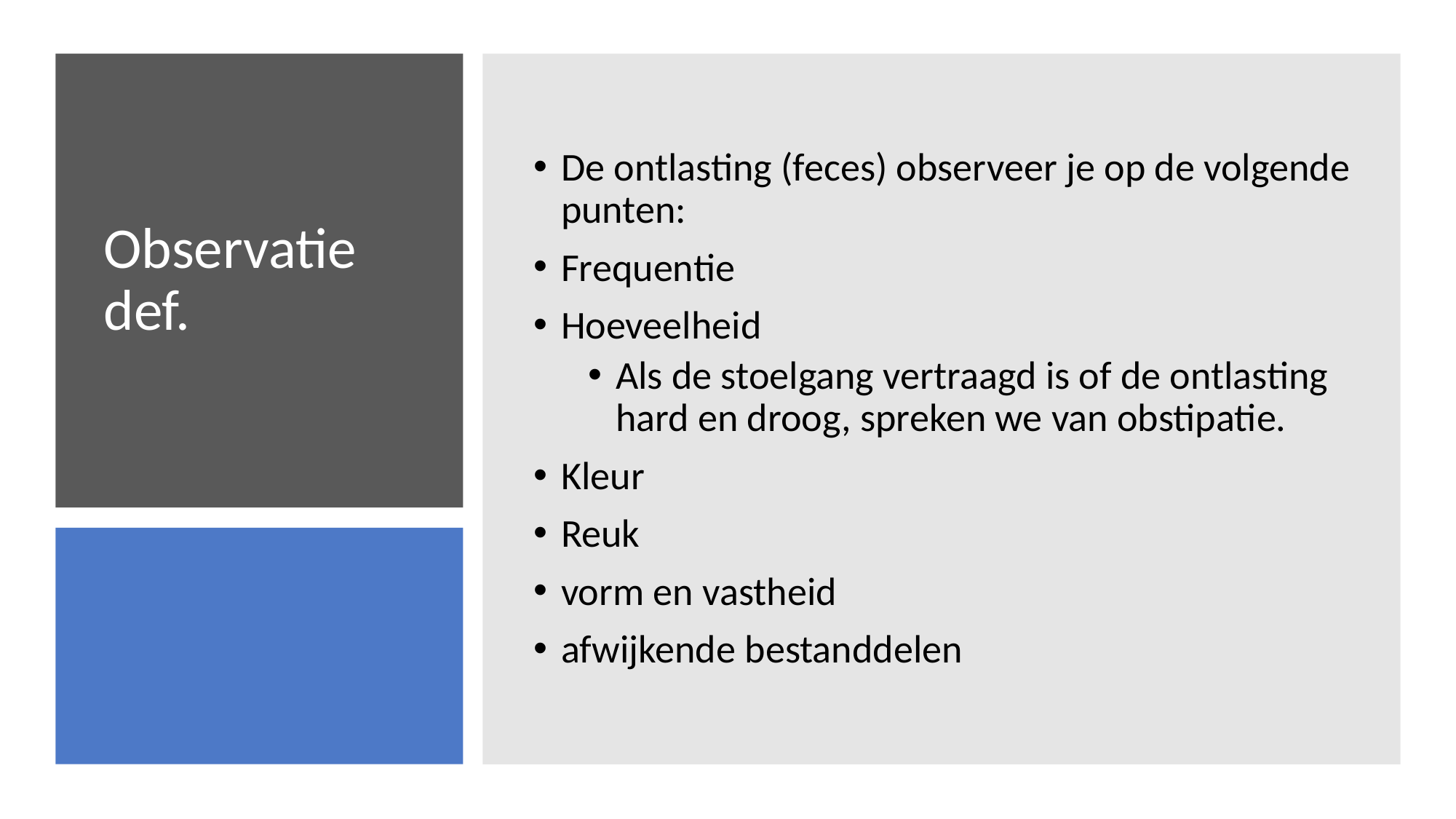

De ontlasting (feces) observeer je op de volgende punten:
Frequentie
Hoeveelheid
Als de stoelgang vertraagd is of de ontlasting hard en droog, spreken we van obstipatie.
Kleur
Reuk
vorm en vastheid
afwijkende bestanddelen
# Observatie def.